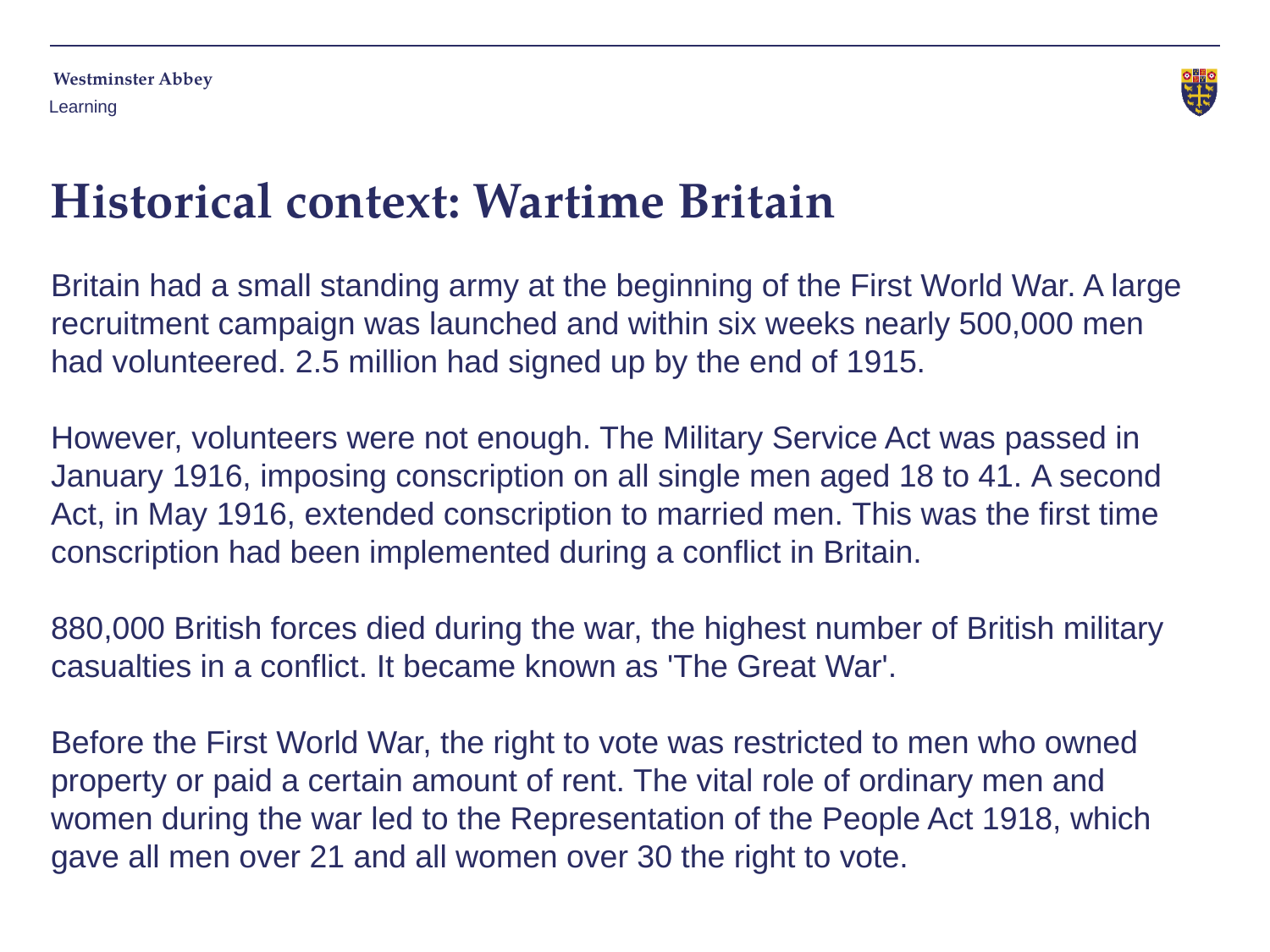

Learning
# Historical context: Wartime Britain
Britain had a small standing army at the beginning of the First World War. A large recruitment campaign was launched and within six weeks nearly 500,000 men had volunteered. 2.5 million had signed up by the end of 1915.

However, volunteers were not enough. The Military Service Act was passed in January 1916, imposing conscription on all single men aged 18 to 41. A second Act, in May 1916, extended conscription to married men. This was the first time conscription had been implemented during a conflict in Britain.

880,000 British forces died during the war, the highest number of British military casualties in a conflict. It became known as 'The Great War'.

Before the First World War, the right to vote was restricted to men who owned property or paid a certain amount of rent. The vital role of ordinary men and women during the war led to the Representation of the People Act 1918, which gave all men over 21 and all women over 30 the right to vote.